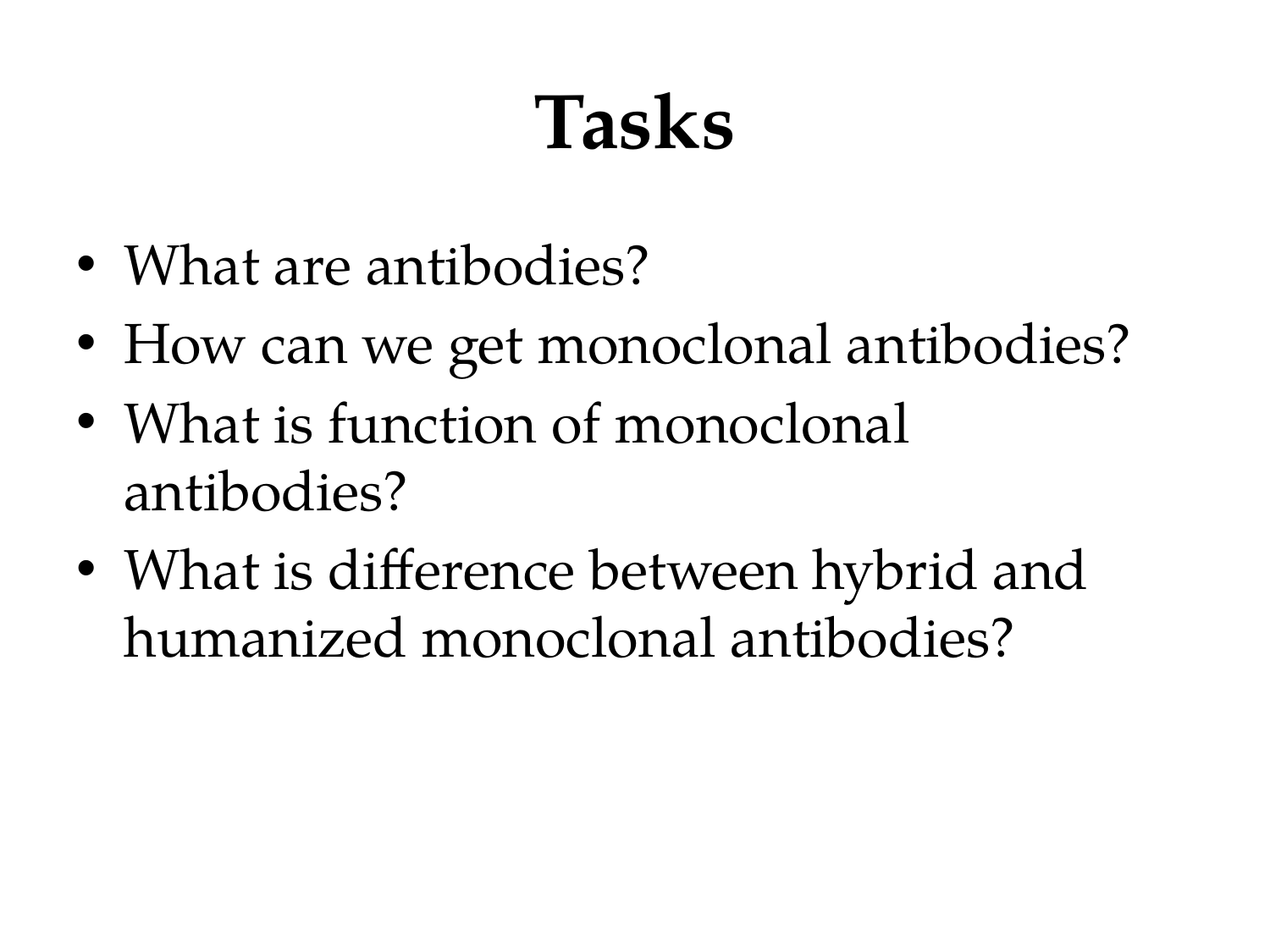

# Tasks
What are antibodies?
How can we get monoclonal antibodies?
What is function of monoclonal antibodies?
What is difference between hybrid and humanized monoclonal antibodies?